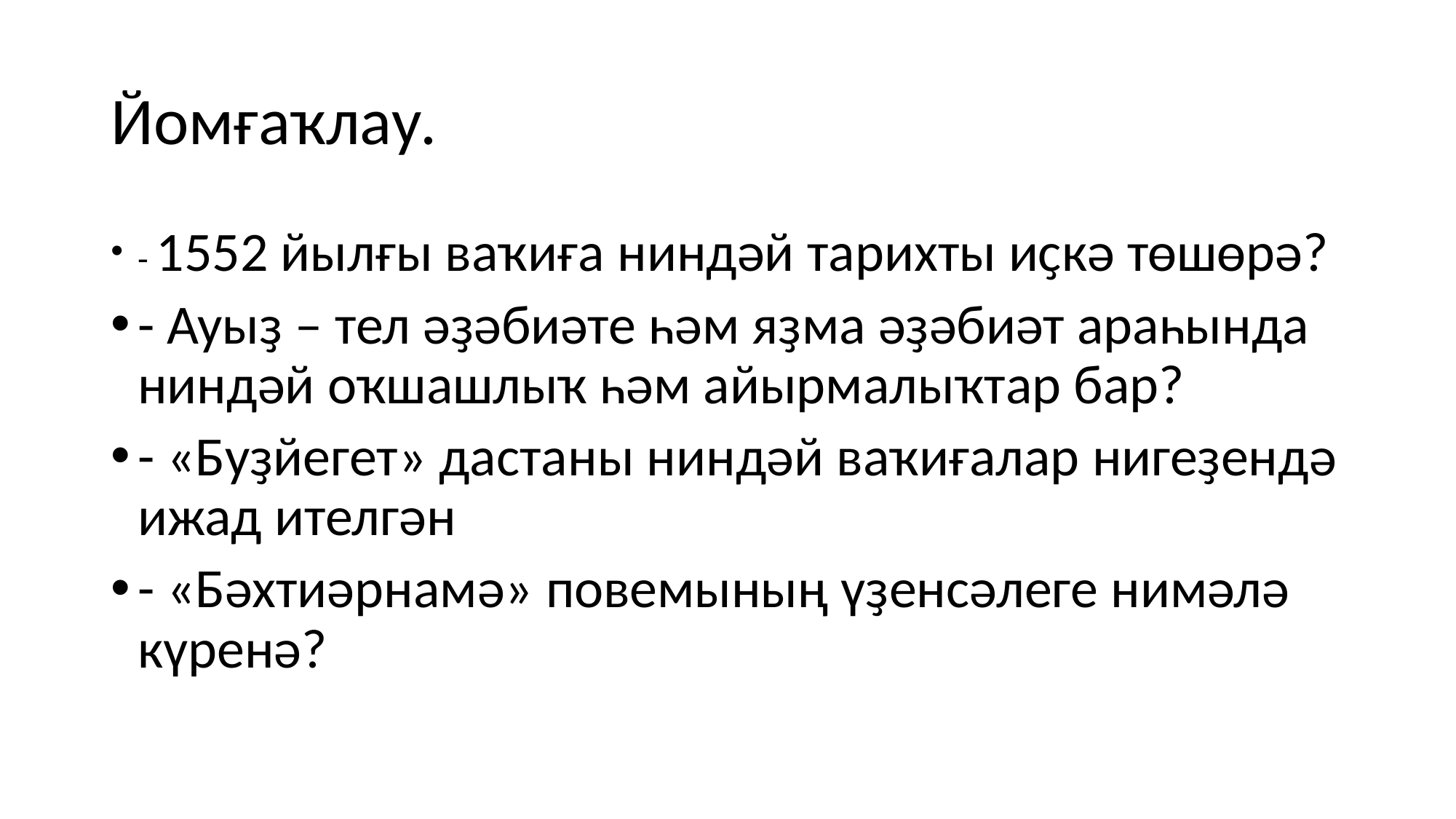

# Йомғаҡлау.
- 1552 йылғы ваҡиға ниндәй тарихты иҫкә төшөрә?
- Ауыҙ – тел әҙәбиәте һәм яҙма әҙәбиәт араһында ниндәй оҡшашлыҡ һәм айырмалыҡтар бар?
- «Буҙйегет» дастаны ниндәй ваҡиғалар нигеҙендә ижад ителгән
- «Бәхтиәрнамә» повемының үҙенсәлеге нимәлә күренә?